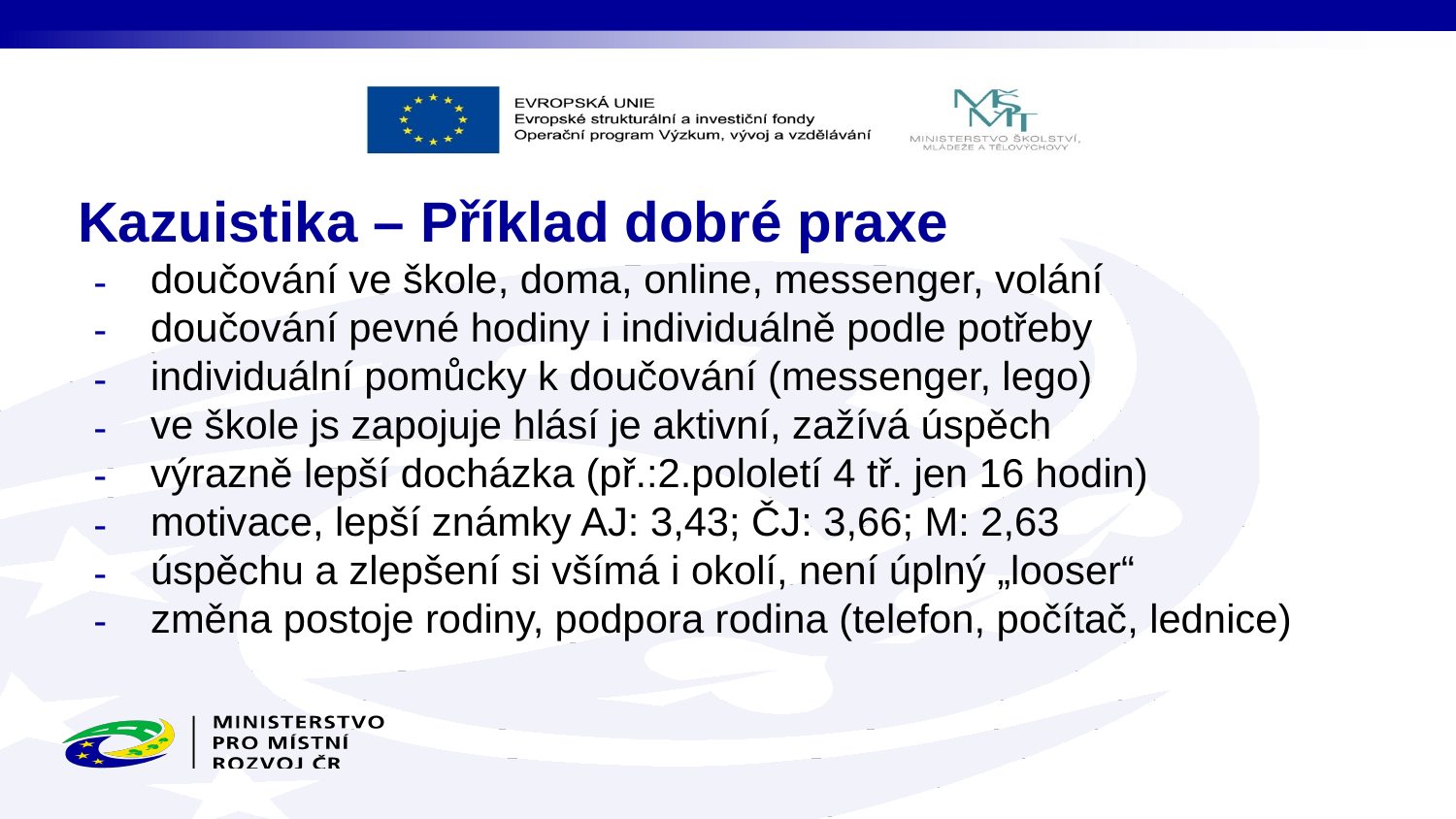

# Kazuistika – Příklad dobré praxe

doučování ve škole, doma, online, messenger, volání
doučování pevné hodiny i individuálně podle potřeby
individuální pomůcky k doučování (messenger, lego)
ve škole js zapojuje hlásí je aktivní, zažívá úspěch
výrazně lepší docházka (př.:2.pololetí 4 tř. jen 16 hodin)
motivace, lepší známky AJ: 3,43; ČJ: 3,66; M: 2,63
úspěchu a zlepšení si všímá i okolí, není úplný „looser“
změna postoje rodiny, podpora rodina (telefon, počítač, lednice)